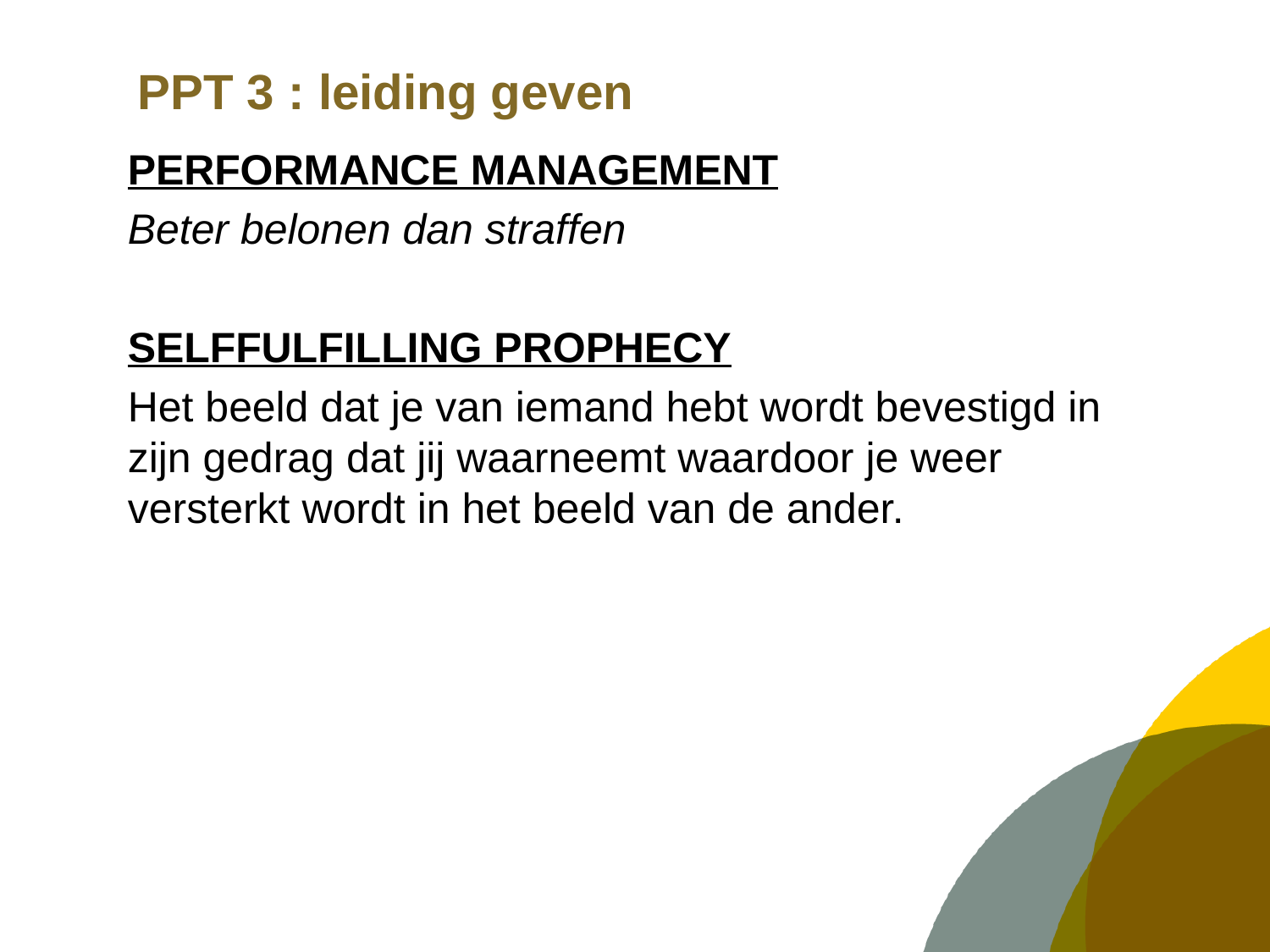

# PPT 3 : leiding geven
PERFORMANCE MANAGEMENT
Beter belonen dan straffen

SELFFULFILLING PROPHECY
Het beeld dat je van iemand hebt wordt bevestigd in zijn gedrag dat jij waarneemt waardoor je weer versterkt wordt in het beeld van de ander.